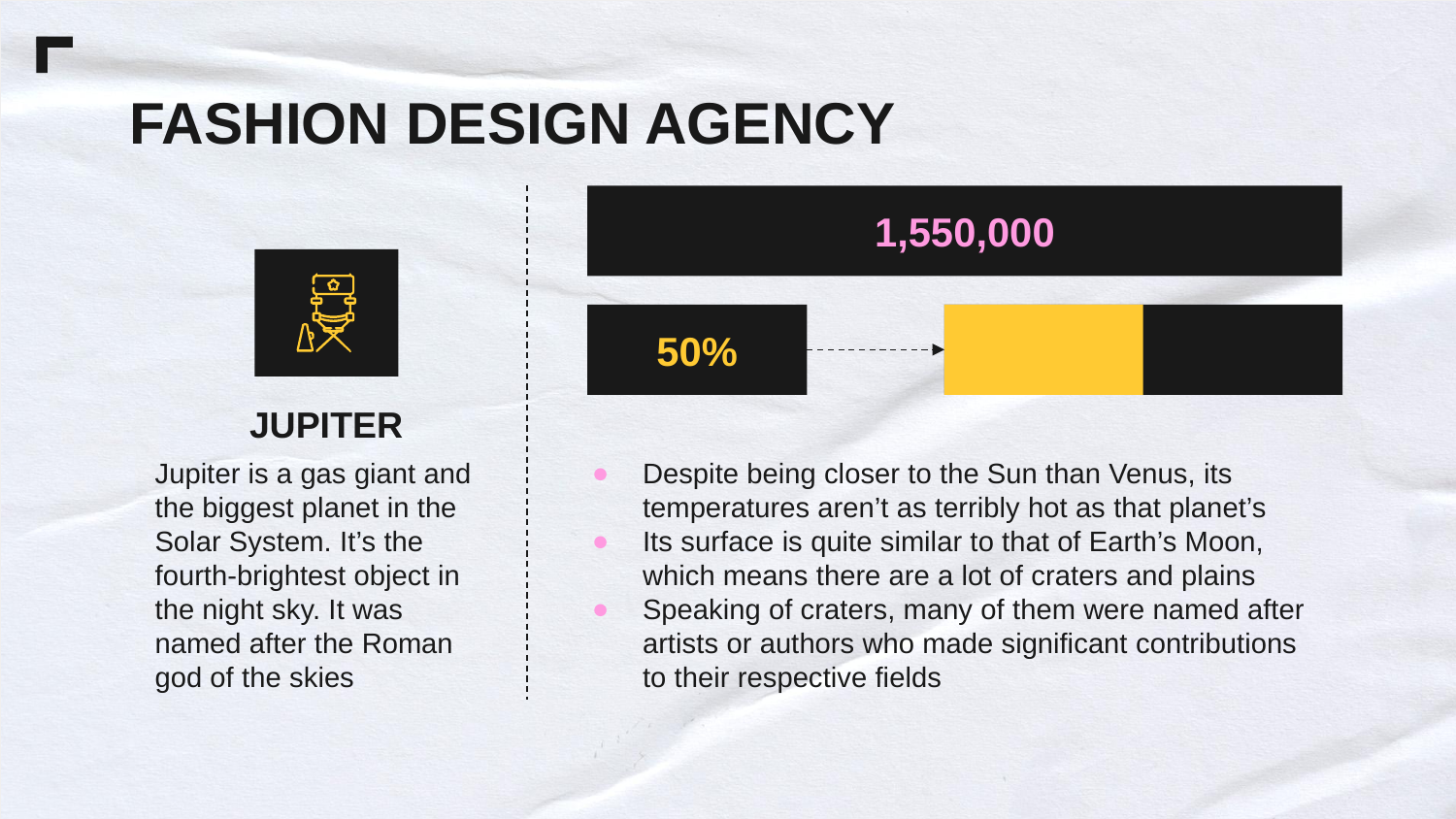

# FASHION DESIGN AGENCY
1,550,000

50%

JUPITER
Jupiter is a gas giant and the biggest planet in the Solar System. It’s the fourth-brightest object in the night sky. It was named after the Roman god of the skies
Despite being closer to the Sun than Venus, its temperatures aren’t as terribly hot as that planet’s
Its surface is quite similar to that of Earth’s Moon, which means there are a lot of craters and plains
Speaking of craters, many of them were named after artists or authors who made significant contributions to their respective fields